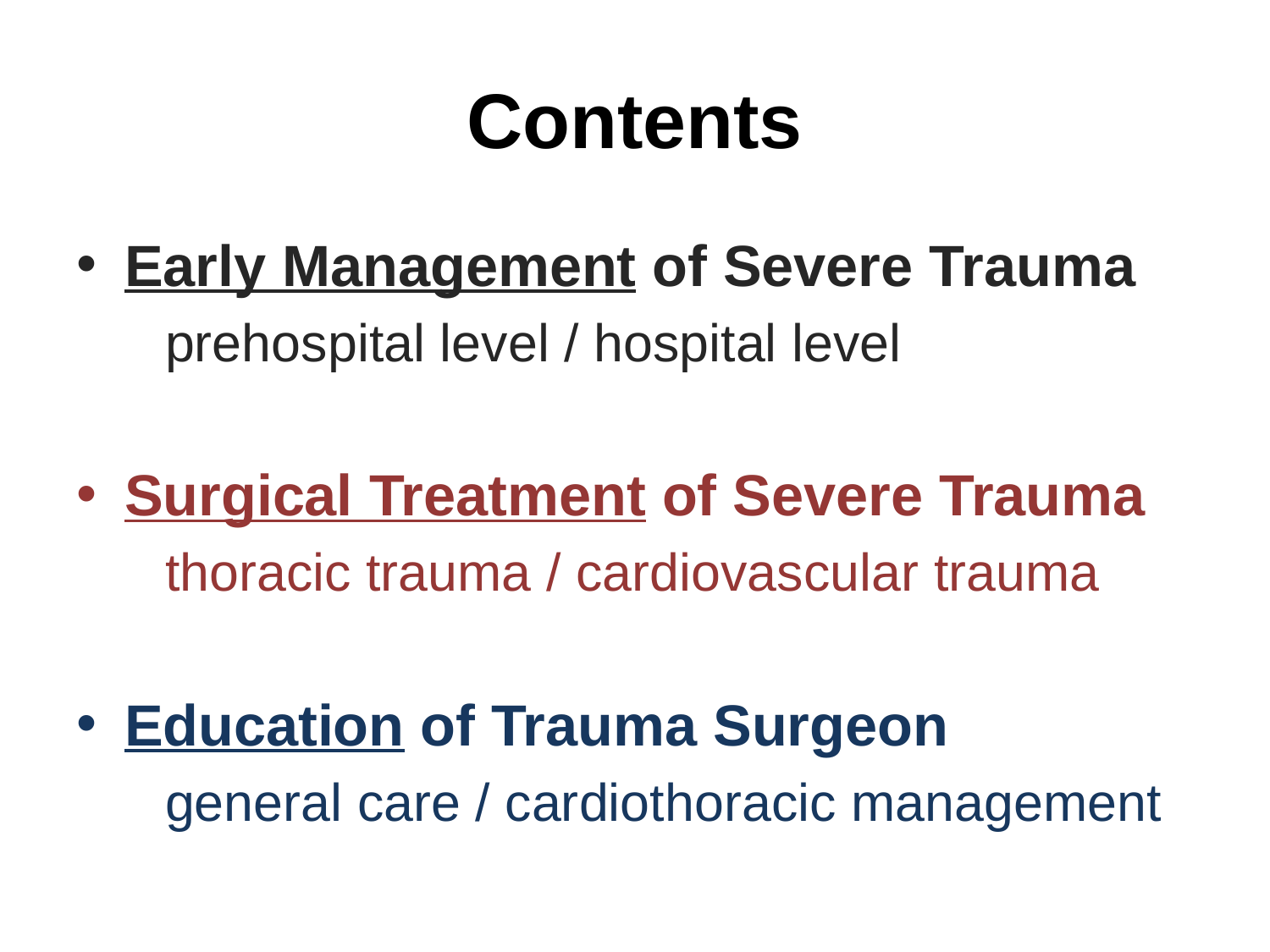

# Contents
Early Management of Severe Trauma
      prehospital level / hospital level

Surgical Treatment of Severe Trauma
      thoracic trauma / cardiovascular trauma

Education of Trauma Surgeon
      general care / cardiothoracic management